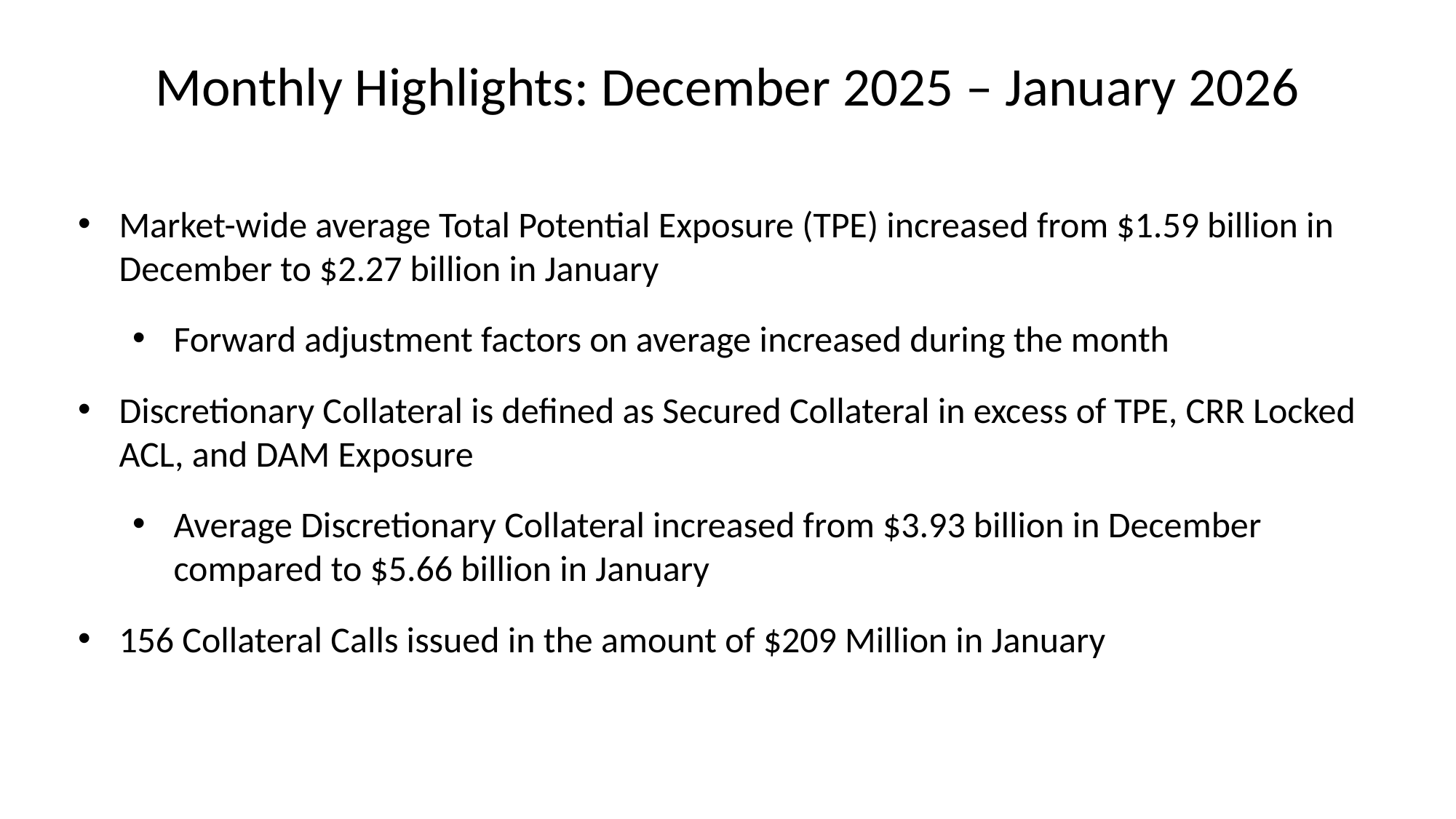

# Monthly Highlights: December 2025 – January 2026
Market-wide average Total Potential Exposure (TPE) increased from $1.59 billion in December to $2.27 billion in January
Forward adjustment factors on average increased during the month
Discretionary Collateral is defined as Secured Collateral in excess of TPE, CRR Locked ACL, and DAM Exposure
Average Discretionary Collateral increased from $3.93 billion in December compared to $5.66 billion in January
156 Collateral Calls issued in the amount of $209 Million in January